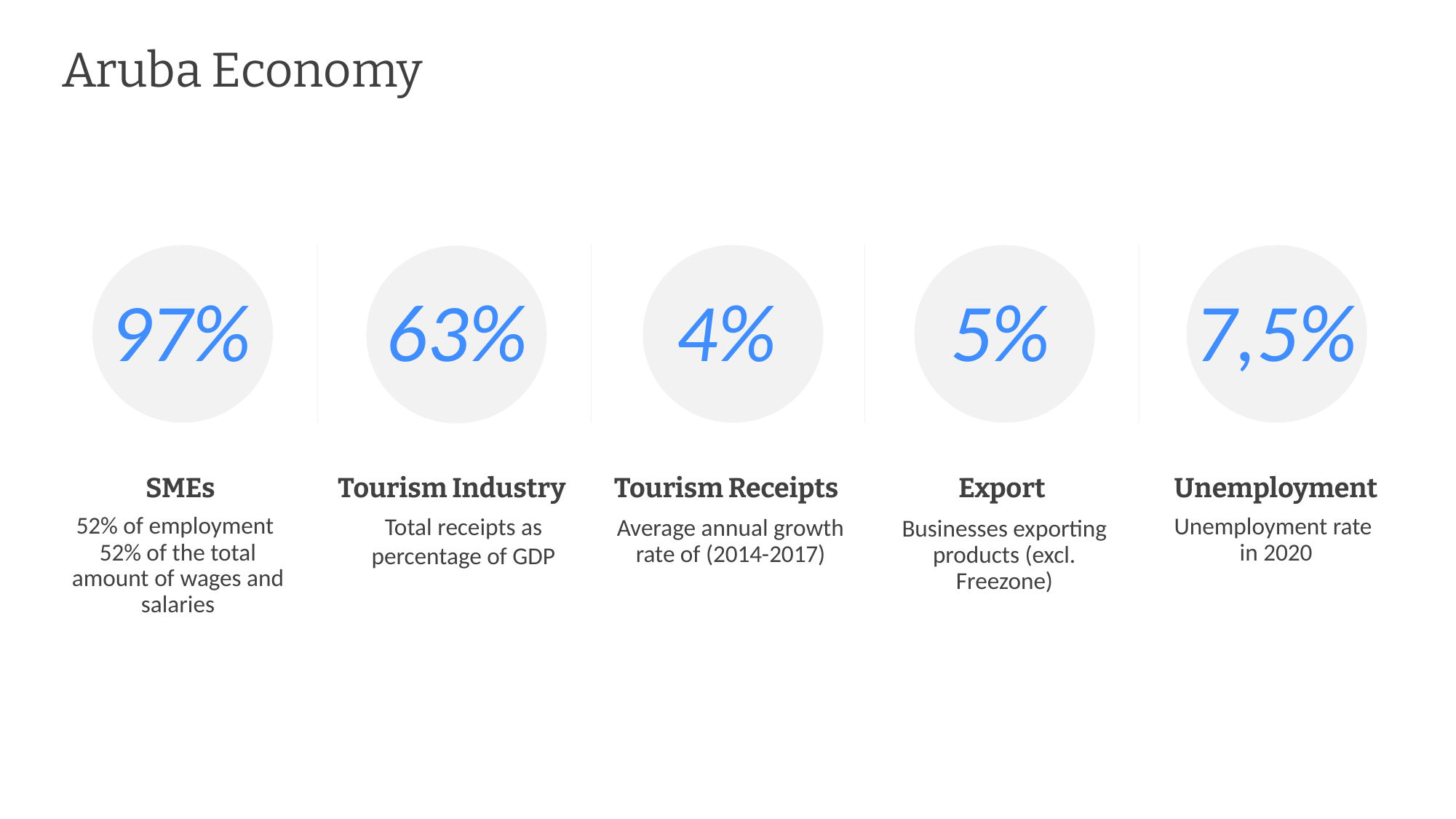

Aruba Economy

97%
63%
4%
5%
7,5%
SMEs

Tourism Industry
Tourism Receipts
Export
Unemployment
Total receipts as percentage of GDP
52% of employment
52% of the total amount of wages and salaries
Unemployment rate
in 2020
Average annual growth rate of (2014-2017)
Businesses exporting products (excl. Freezone)